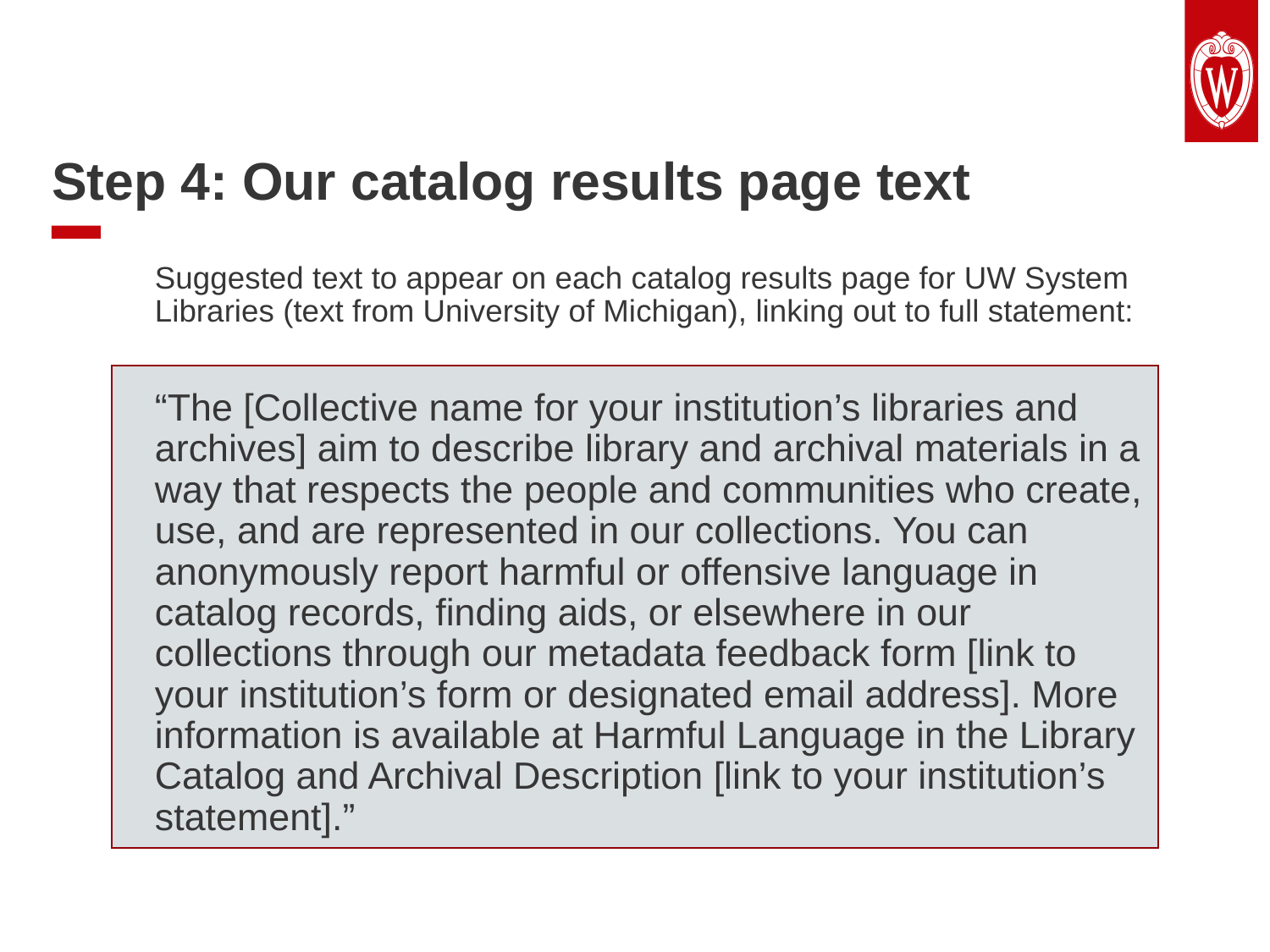

Step 4: Our catalog results page text
Suggested text to appear on each catalog results page for UW System Libraries (text from University of Michigan), linking out to full statement:

“The [Collective name for your institution’s libraries and archives] aim to describe library and archival materials in a way that respects the people and communities who create, use, and are represented in our collections. You can anonymously report harmful or offensive language in catalog records, finding aids, or elsewhere in our collections through our metadata feedback form [link to your institution’s form or designated email address]. More information is available at Harmful Language in the Library Catalog and Archival Description [link to your institution’s statement].”